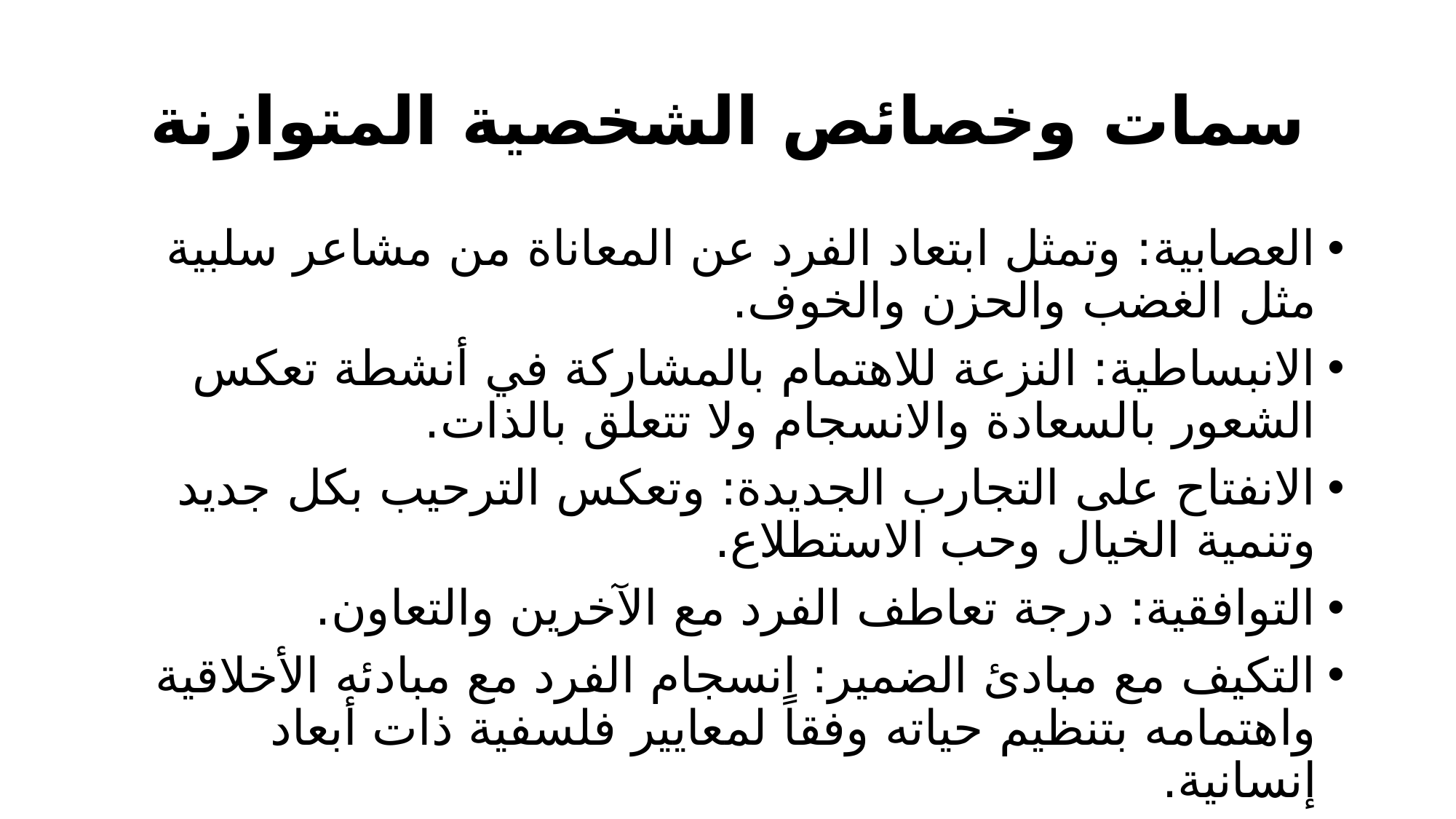

# سمات وخصائص الشخصية المتوازنة
العصابية: وتمثل ابتعاد الفرد عن المعاناة من مشاعر سلبية مثل الغضب والحزن والخوف.
الانبساطية: النزعة للاهتمام بالمشاركة في أنشطة تعكس الشعور بالسعادة والانسجام ولا تتعلق بالذات.
الانفتاح على التجارب الجديدة: وتعكس الترحيب بكل جديد وتنمية الخيال وحب الاستطلاع.
التوافقية: درجة تعاطف الفرد مع الآخرين والتعاون.
التكيف مع مبادئ الضمير: انسجام الفرد مع مبادئه الأخلاقية واهتمامه بتنظيم حياته وفقاً لمعايير فلسفية ذات أبعاد إنسانية.